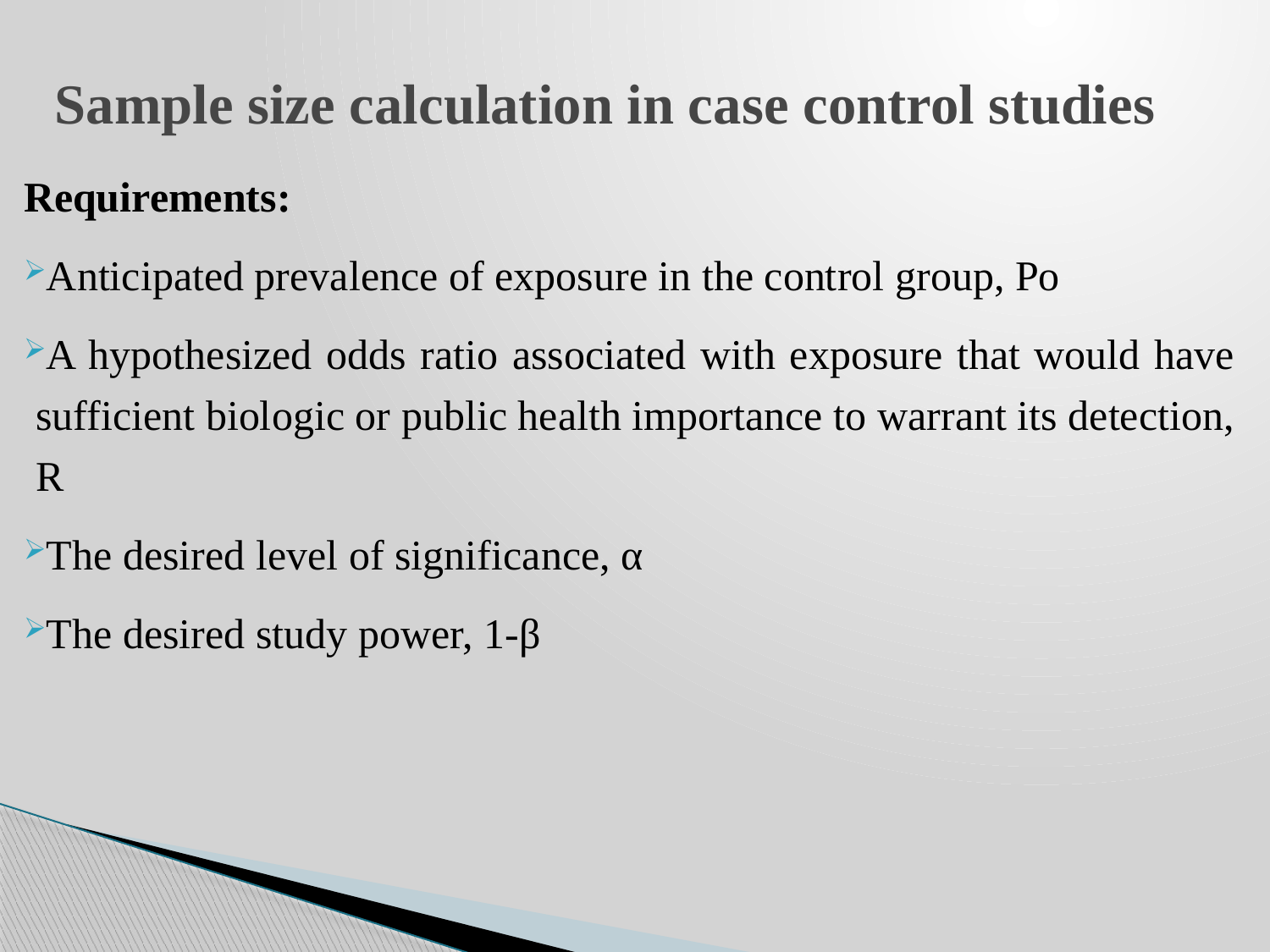

# Sample size calculation in case control studies
Requirements:
Anticipated prevalence of exposure in the control group, Po
A hypothesized odds ratio associated with exposure that would have sufficient biologic or public health importance to warrant its detection, R
The desired level of significance, α
The desired study power, 1-β